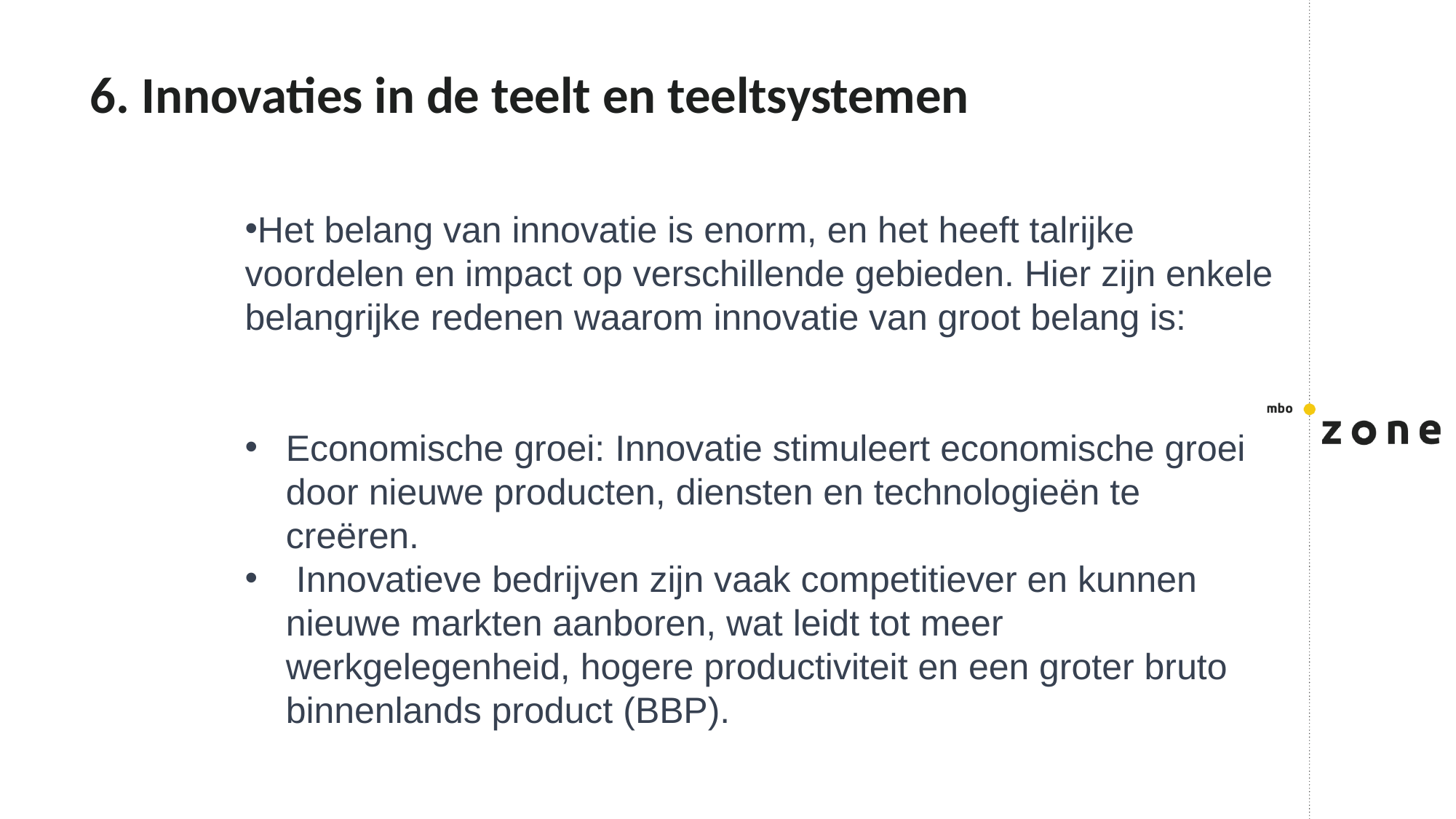

# 6. Innovaties in de teelt en teeltsystemen
Het belang van innovatie is enorm, en het heeft talrijke voordelen en impact op verschillende gebieden. Hier zijn enkele belangrijke redenen waarom innovatie van groot belang is:

Economische groei: Innovatie stimuleert economische groei door nieuwe producten, diensten en technologieën te creëren.
 Innovatieve bedrijven zijn vaak competitiever en kunnen nieuwe markten aanboren, wat leidt tot meer werkgelegenheid, hogere productiviteit en een groter bruto binnenlands product (BBP).